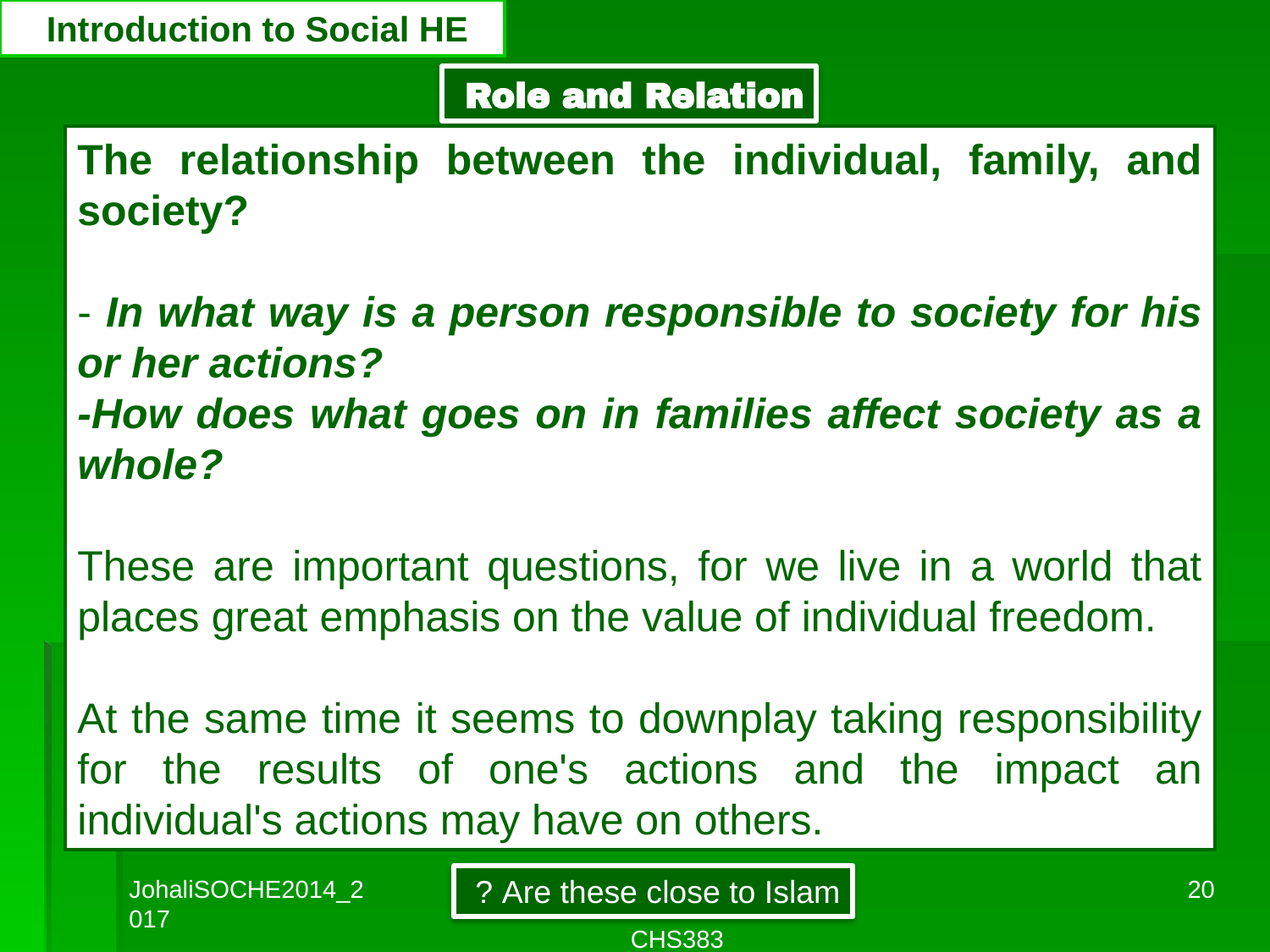

# Introduction to Social HE
Role and Relation
The relationship between the individual, family, and society?

- In what way is a person responsible to society for his or her actions?
-How does what goes on in families affect society as a whole?

These are important questions, for we live in a world that places great emphasis on the value of individual freedom.

At the same time it seems to downplay taking responsibility for the results of one's actions and the impact an individual's actions may have on others.
Are these close to Islam ?
JohaliSOCHE2014_2017
20
CHS383